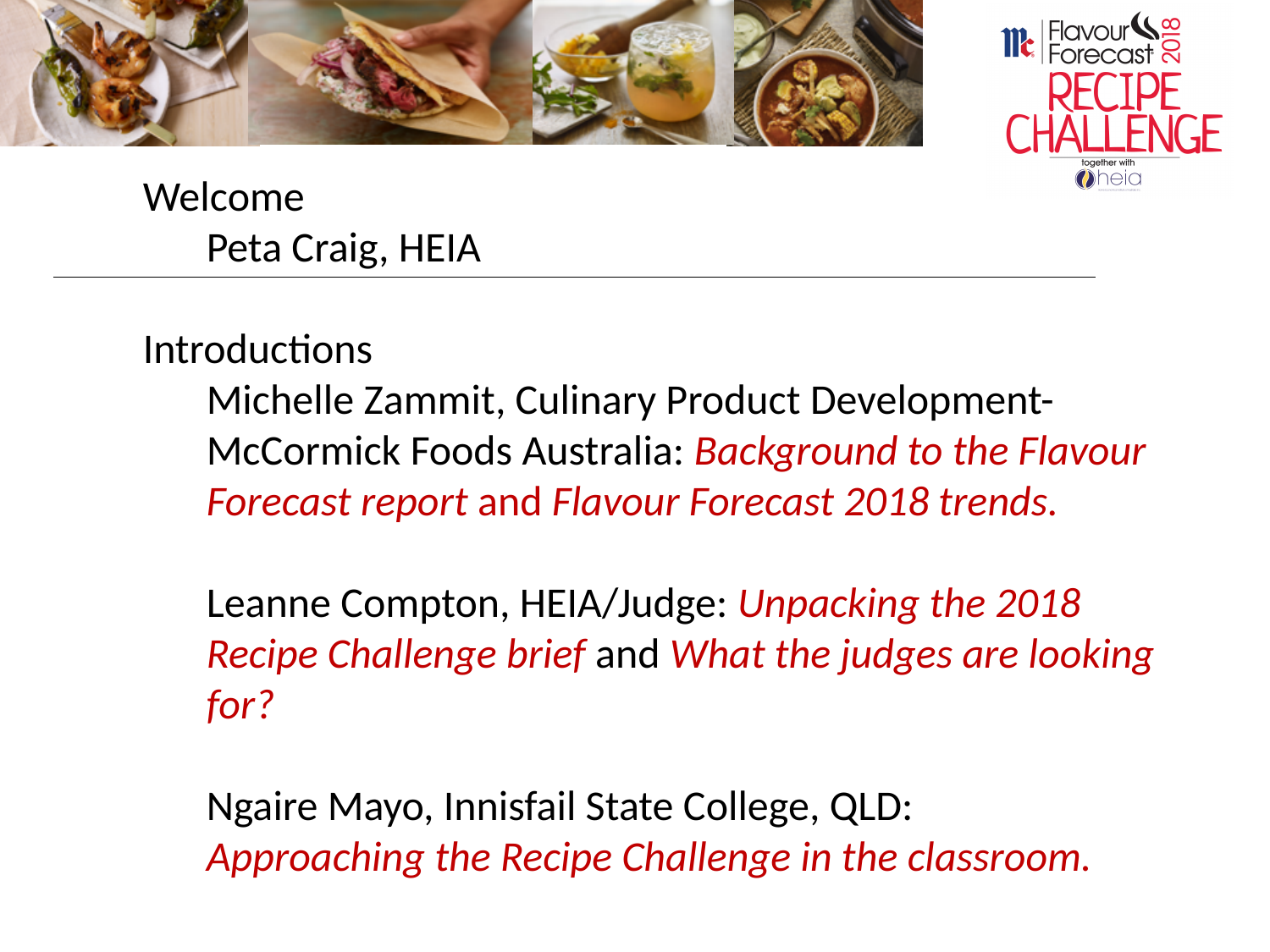

Welcome
Peta Craig, HEIA

Introductions
Michelle Zammit, Culinary Product Development- McCormick Foods Australia: Background to the Flavour Forecast report and Flavour Forecast 2018 trends.

Leanne Compton, HEIA/Judge: Unpacking the 2018 Recipe Challenge brief and What the judges are looking for?

Ngaire Mayo, Innisfail State College, QLD:
Approaching the Recipe Challenge in the classroom.